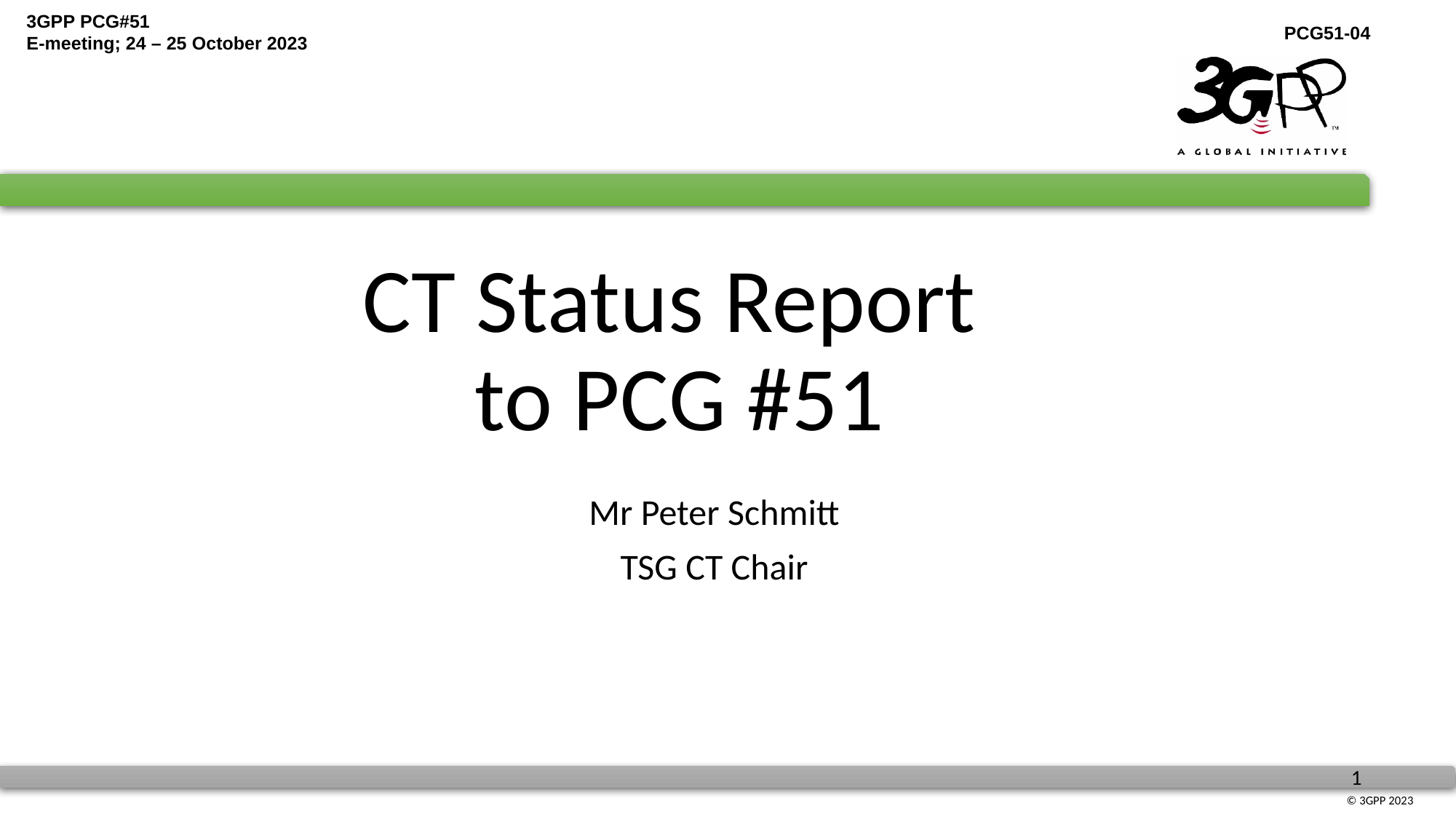

# CT Status Report to PCG #51
Mr Peter Schmitt
TSG CT Chair